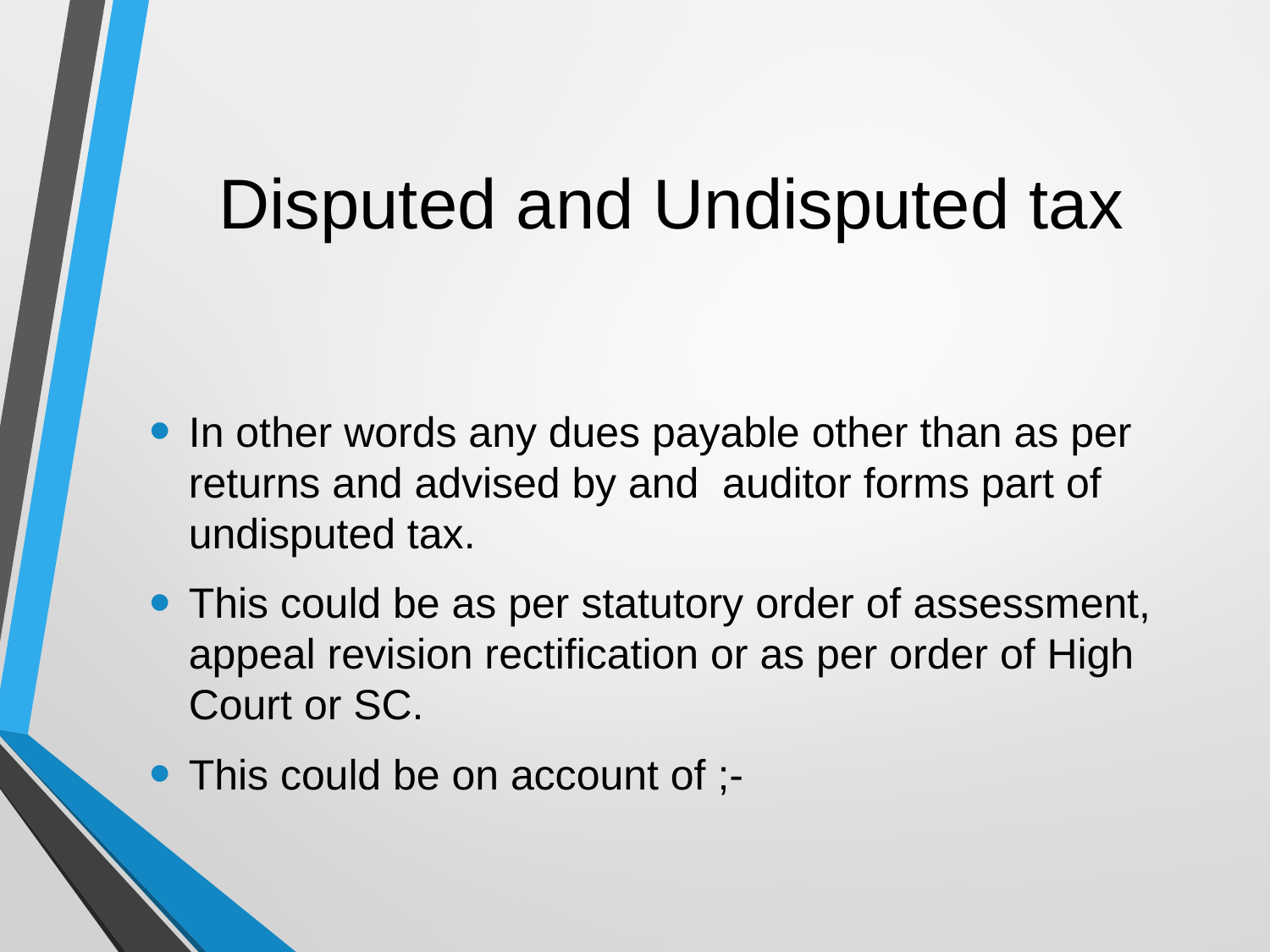

# Disputed and Undisputed tax
In other words any dues payable other than as per returns and advised by and  auditor forms part of undisputed tax.
This could be as per statutory order of assessment, appeal revision rectification or as per order of High Court or SC.
This could be on account of ;-